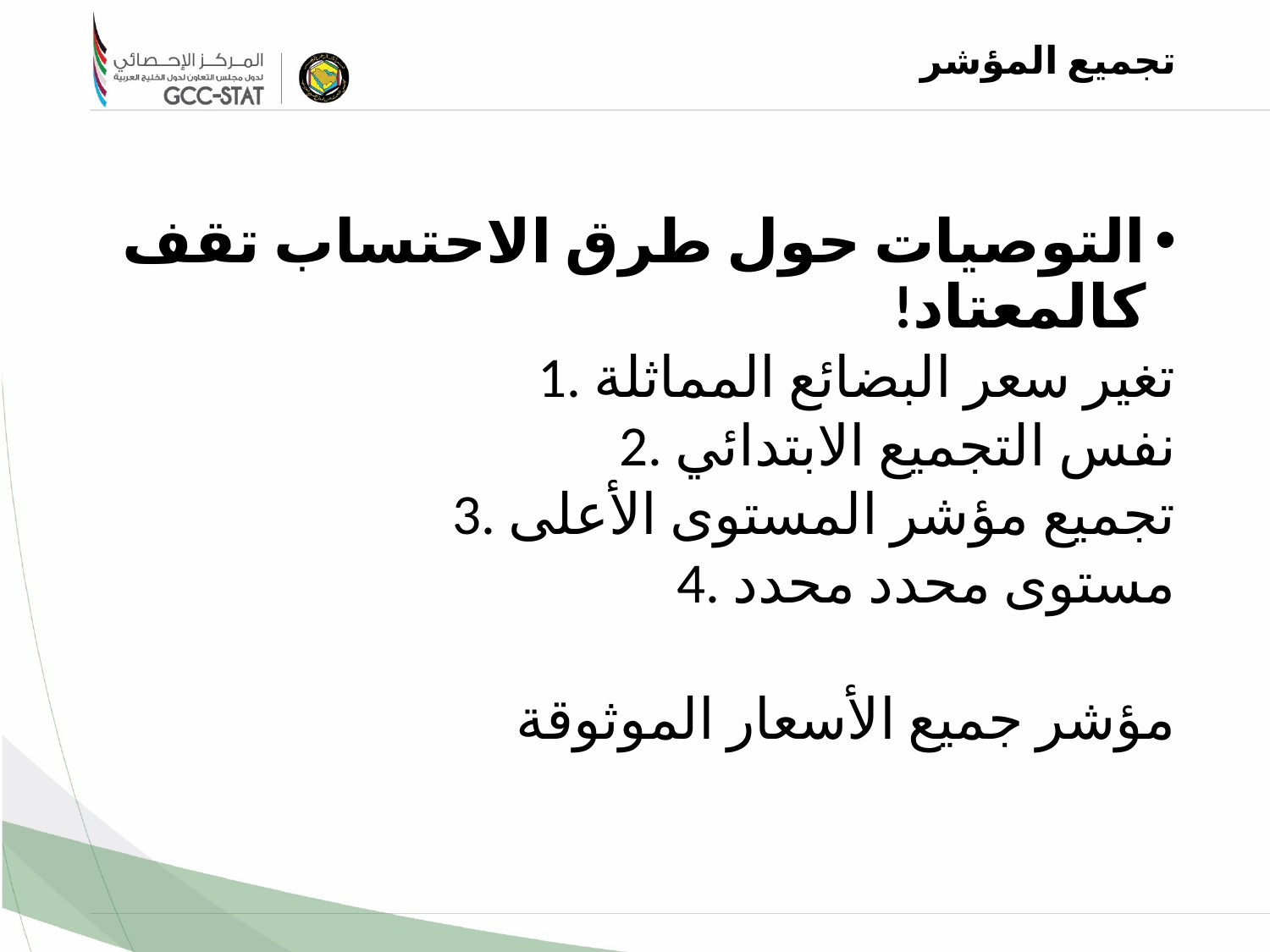

تجميع المؤشر
التوصيات حول طرق الاحتساب تقف كالمعتاد!
1. تغير سعر البضائع المماثلة
2. نفس التجميع الابتدائي
3. تجميع مؤشر المستوى الأعلى
4. مستوى محدد محدد

مؤشر جميع الأسعار الموثوقة